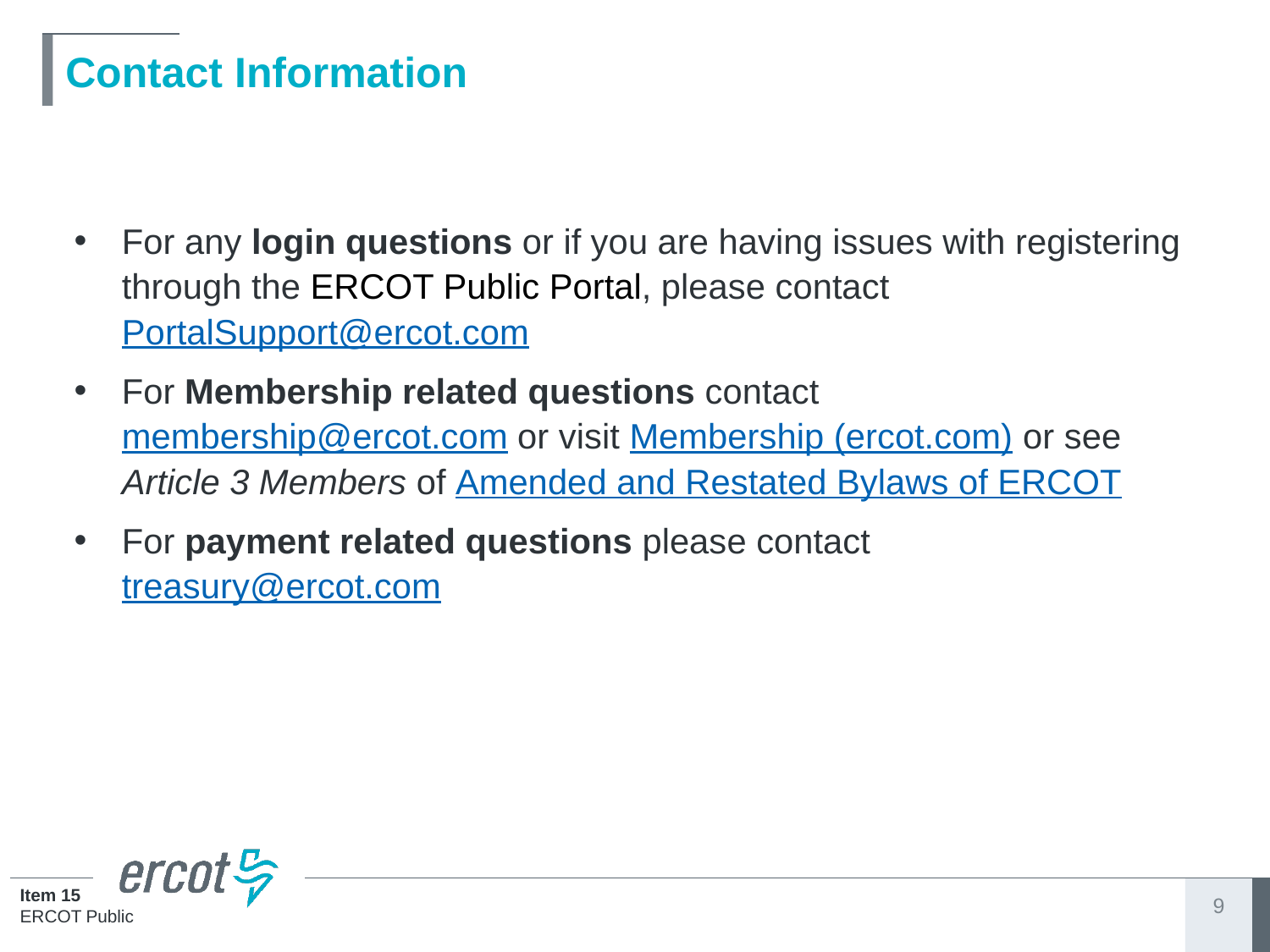

# Contact Information
For any login questions or if you are having issues with registering through the ERCOT Public Portal, please contact PortalSupport@ercot.com
For Membership related questions contact membership@ercot.com or visit Membership (ercot.com) or see Article 3 Members of Amended and Restated Bylaws of ERCOT
For payment related questions please contact treasury@ercot.com

9